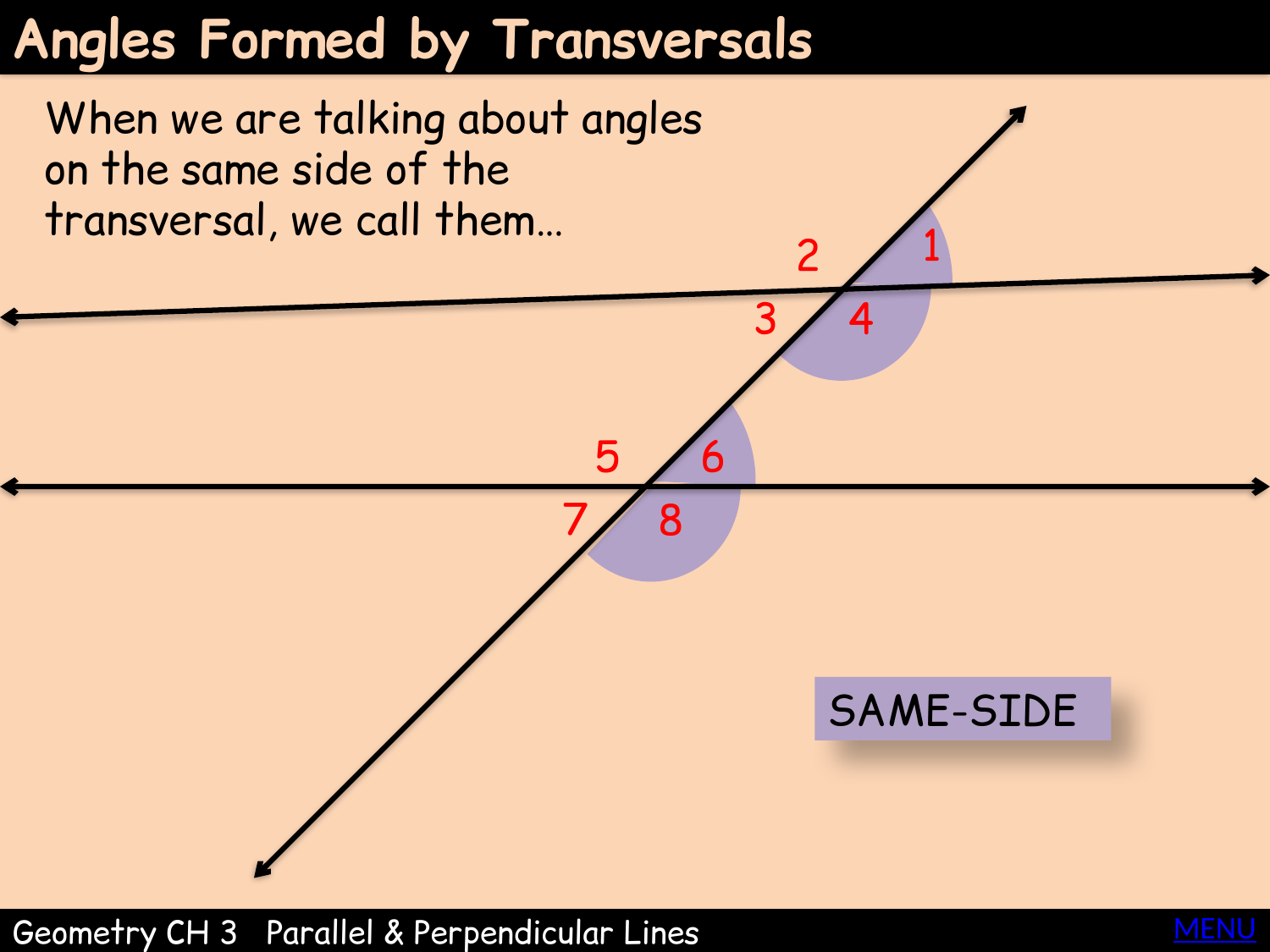

Angles Formed by Transversals
When we are talking about angles on the same side of the transversal, we call them…

1
2

3
4

5
6
7

8

SAME-SIDE
MENU
Geometry CH 3	Parallel & Perpendicular Lines